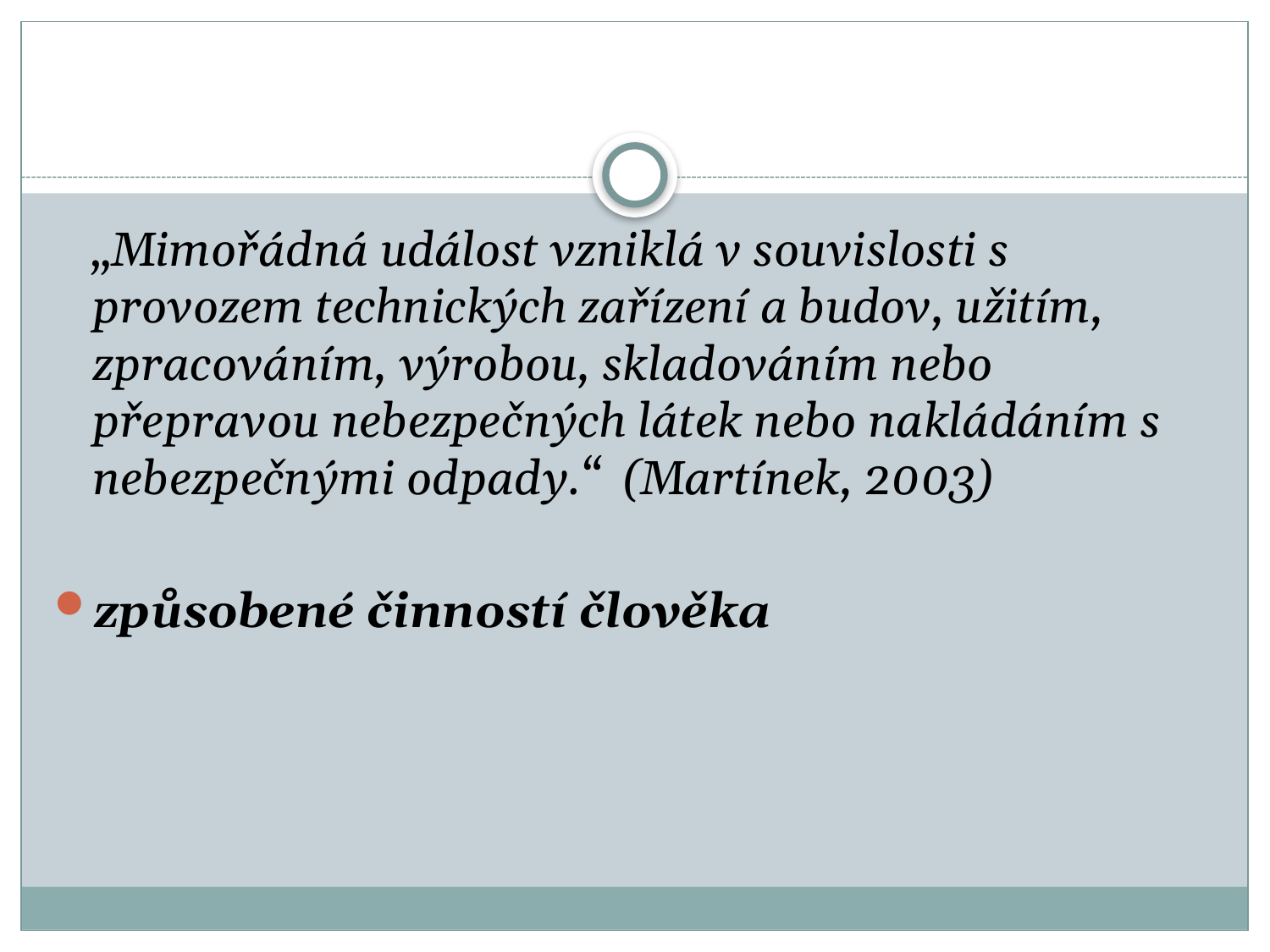

#
	„Mimořádná událost vzniklá v souvislosti s provozem technických zařízení a budov, užitím, zpracováním, výrobou, skladováním nebo přepravou nebezpečných látek nebo nakládáním s nebezpečnými odpady.“  (Martínek, 2003)

způsobené činností člověka